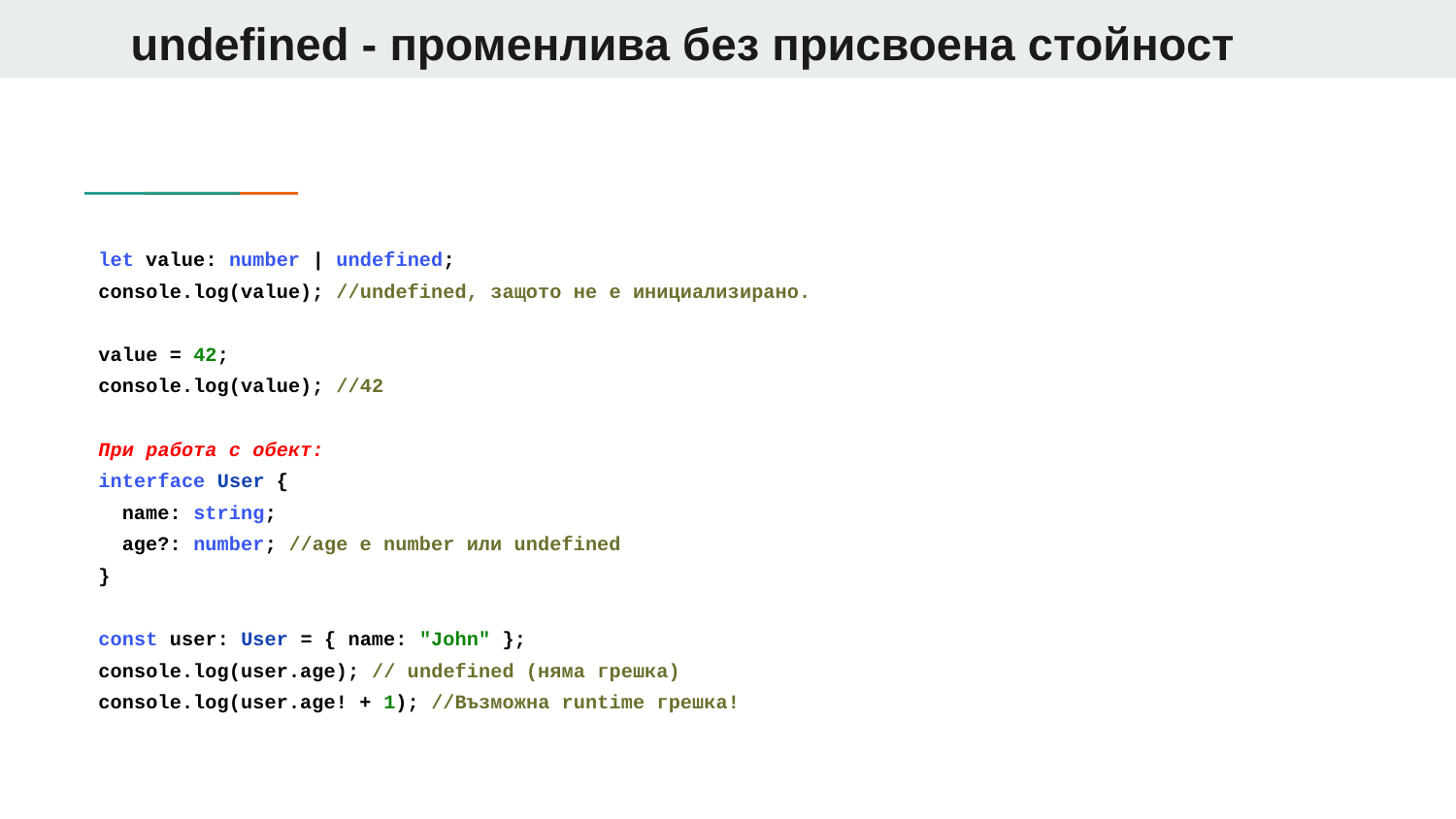

# undefined - променлива без присвоена стойност
let value: number | undefined;
console.log(value); //undefined, защото не е инициализирано.

value = 42;
console.log(value); //42

При работа с обект:
interface User {
  name: string;
  age?: number; //age е number или undefined
}

const user: User = { name: "John" };
console.log(user.age); // undefined (няма грешка)
console.log(user.age! + 1); //Възможна runtime грешка!